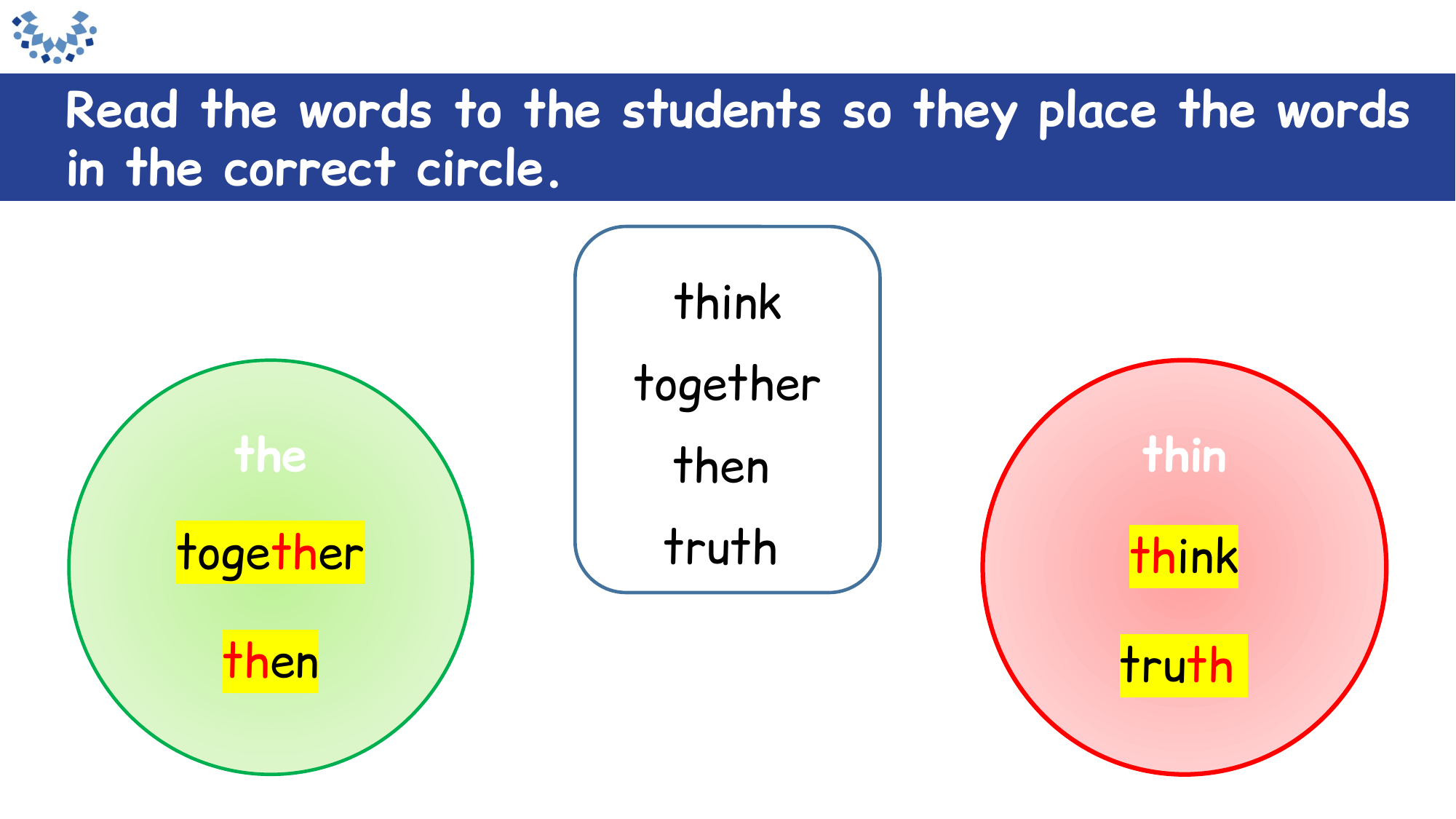

Read the words to the students so they place the words in the correct circle.
think
together
then
truth
the
thin
together

then
think

truth